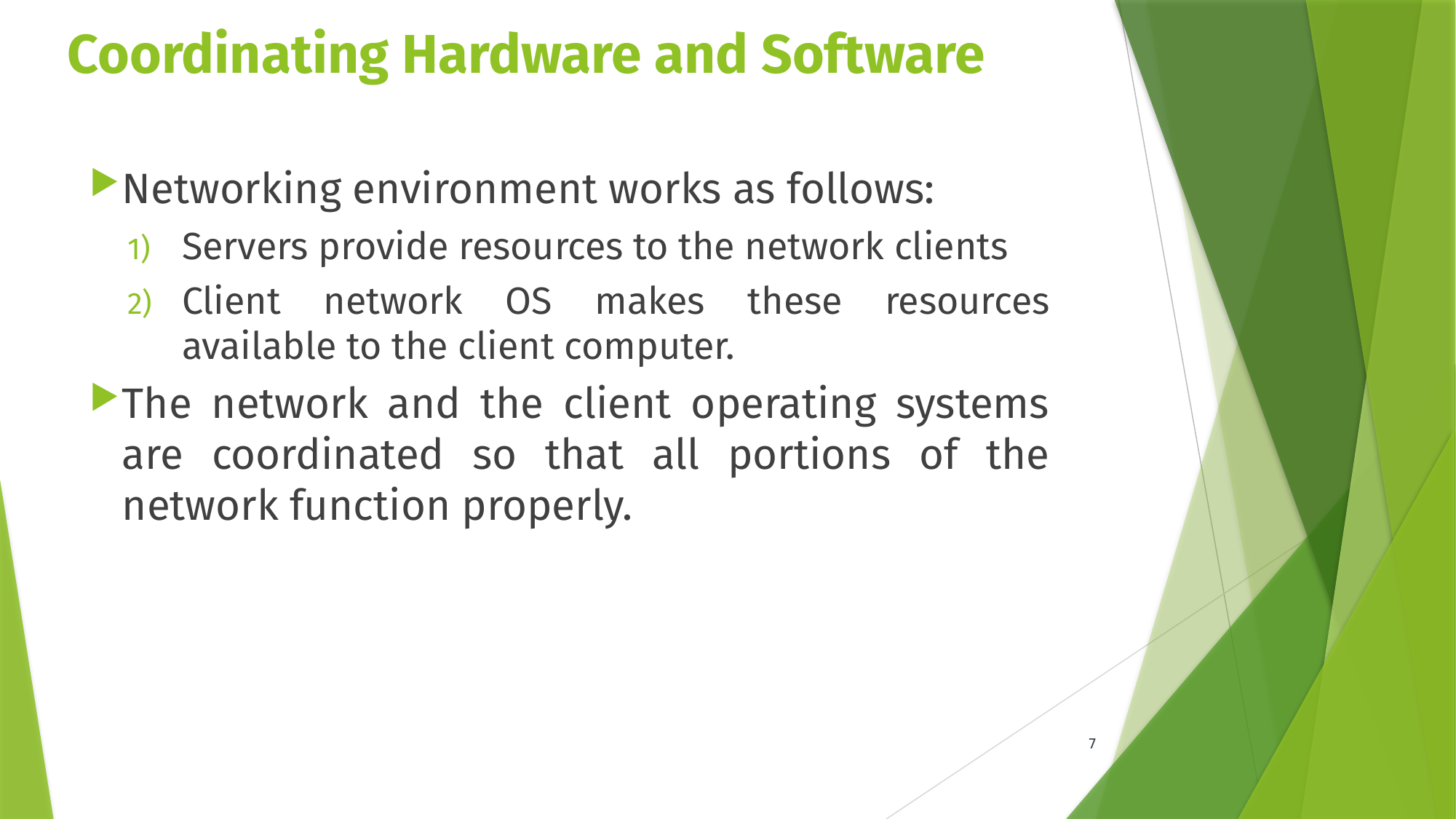

# Coordinating Hardware and Software
Networking environment works as follows:
Servers provide resources to the network clients
Client network OS makes these resources available to the client computer.
The network and the client operating systems are coordinated so that all portions of the network function properly.

7